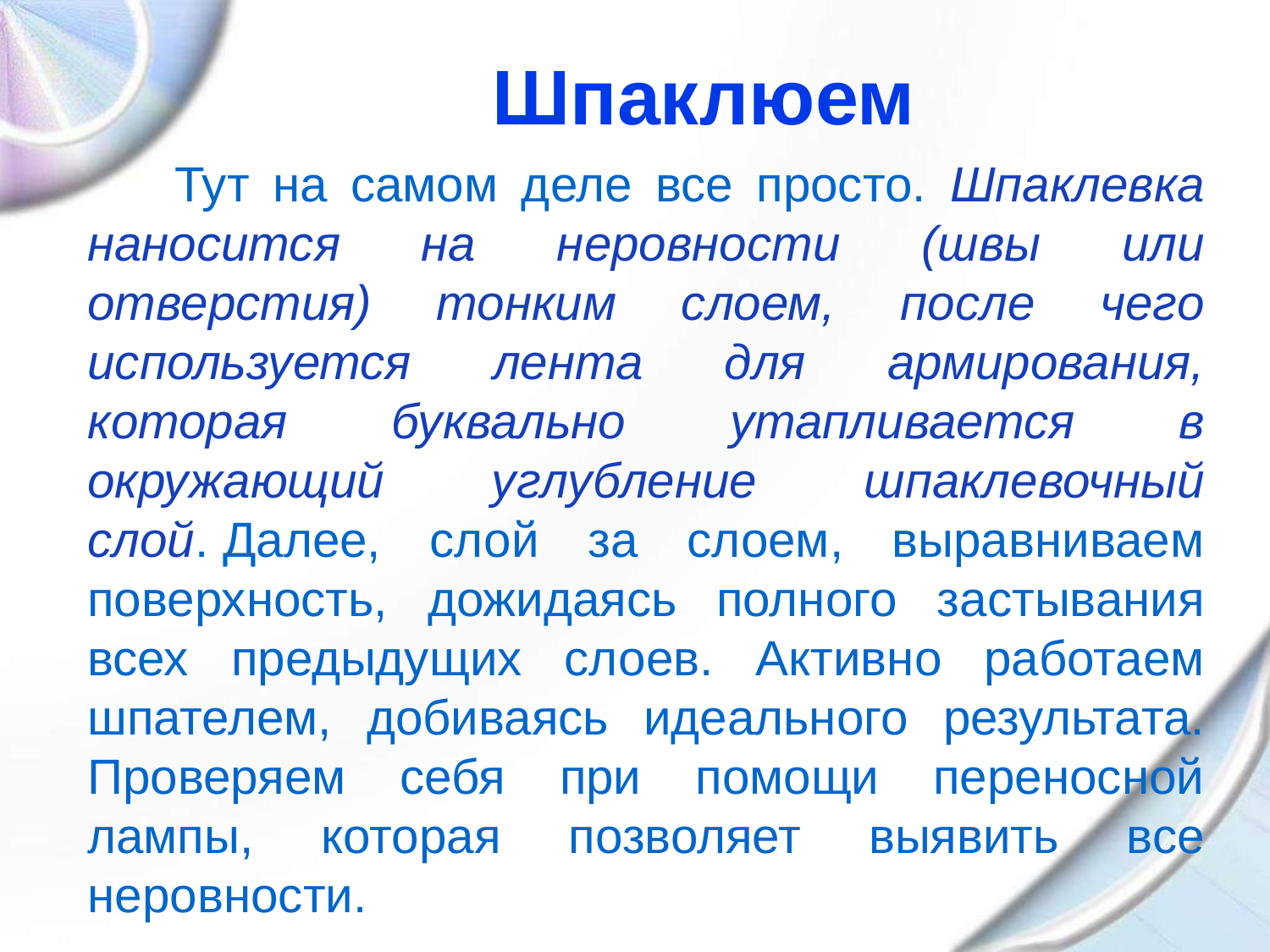

# Шпаклюем
Тут на самом деле все просто. Шпаклевка наносится на неровности (швы или отверстия) тонким слоем, после чего используется лента для армирования, которая буквально утапливается в окружающий углубление шпаклевочный слой. Далее, слой за слоем, выравниваем поверхность, дожидаясь полного застывания всех предыдущих слоев. Активно работаем шпателем, добиваясь идеального результата. Проверяем себя при помощи переносной лампы, которая позволяет выявить все неровности.